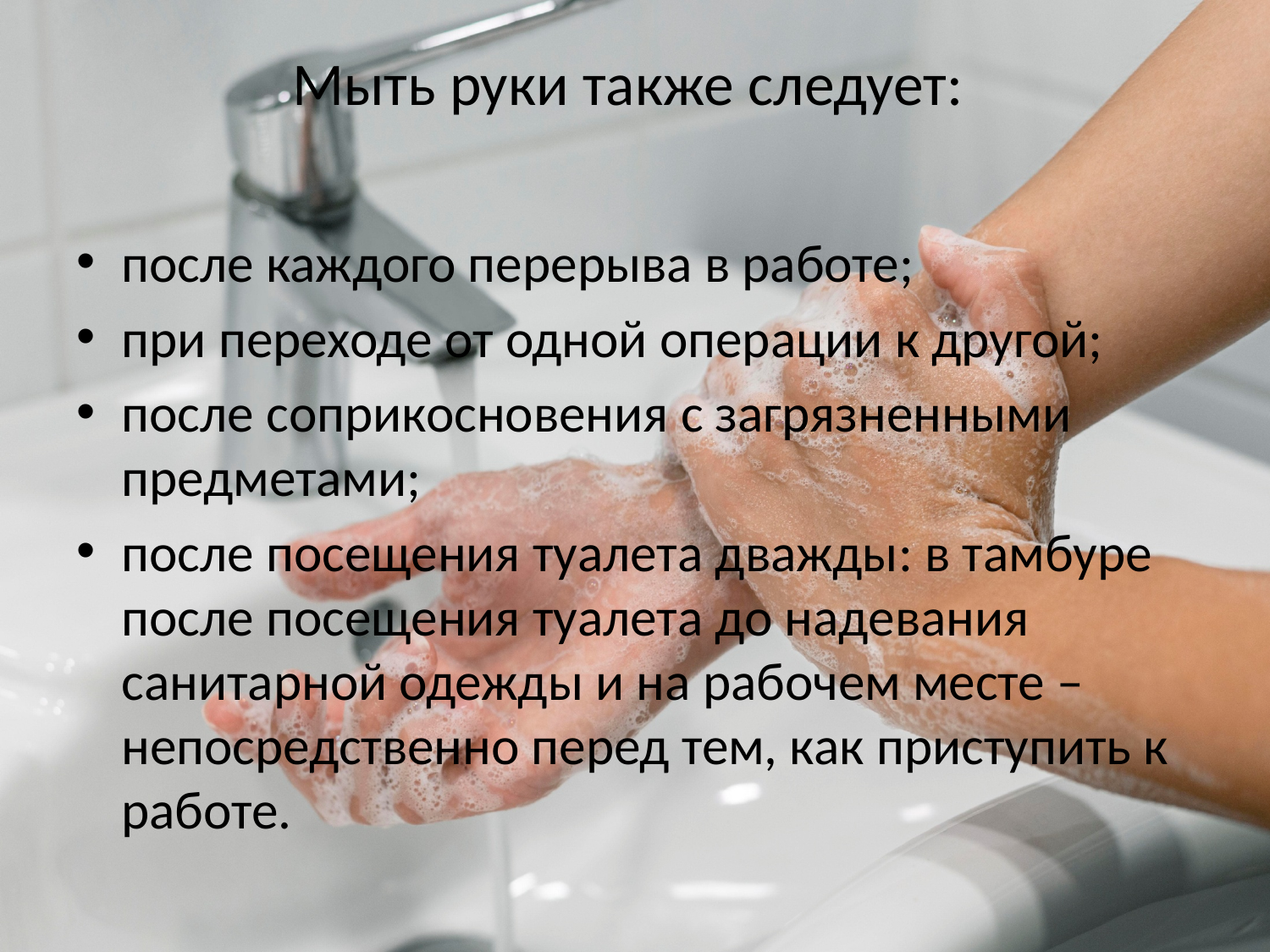

# Мыть руки также следует:
после каждого перерыва в работе;
при переходе от одной операции к другой;
после соприкосновения с загрязненными предметами;
после посещения туалета дважды: в тамбуре после посещения туалета до надевания санитарной одежды и на рабочем месте – непосредственно перед тем, как приступить к работе.